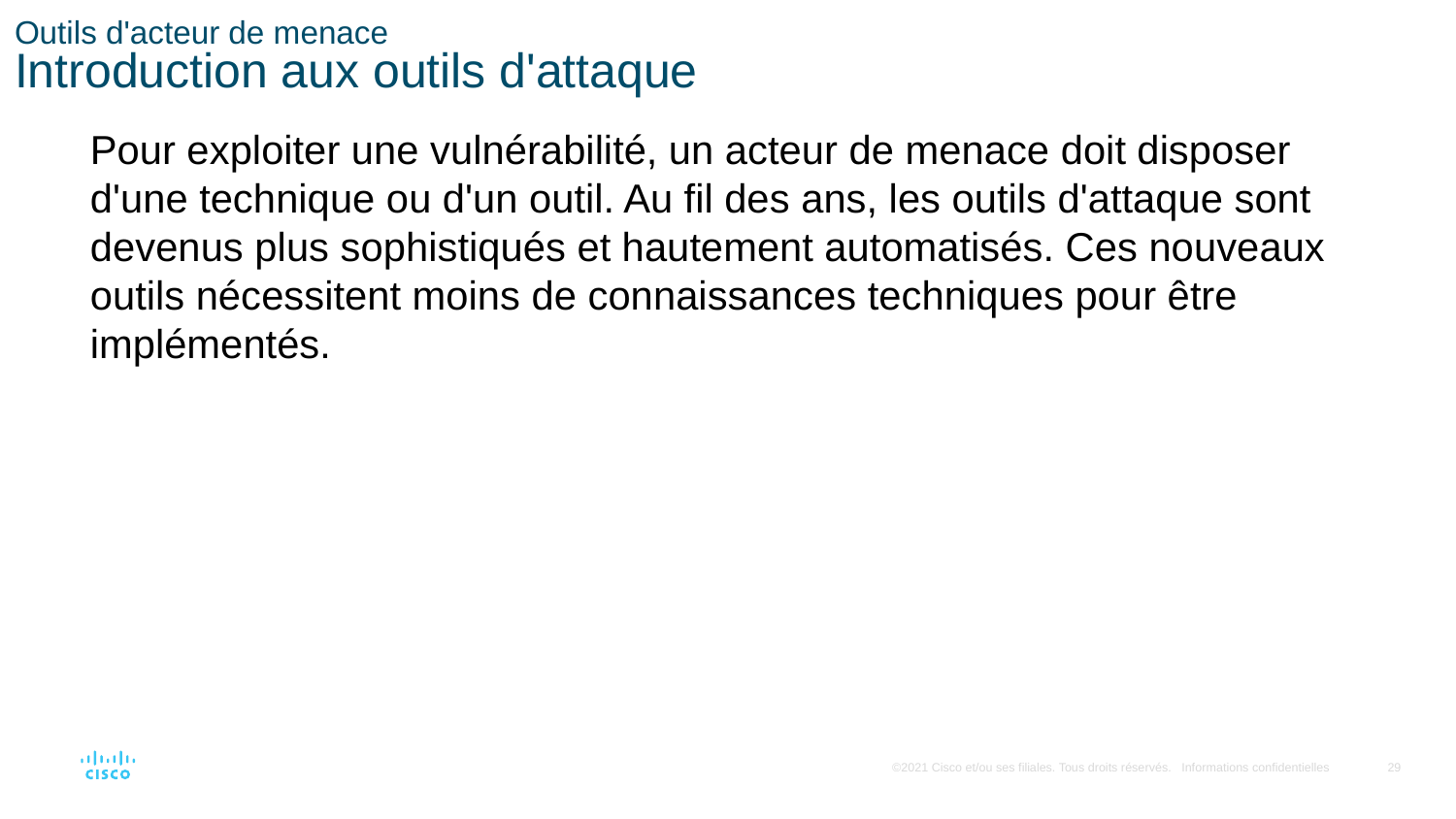

# Outils d'acteur de menace Introduction aux outils d'attaque
Pour exploiter une vulnérabilité, un acteur de menace doit disposer d'une technique ou d'un outil. Au fil des ans, les outils d'attaque sont devenus plus sophistiqués et hautement automatisés. Ces nouveaux outils nécessitent moins de connaissances techniques pour être implémentés.